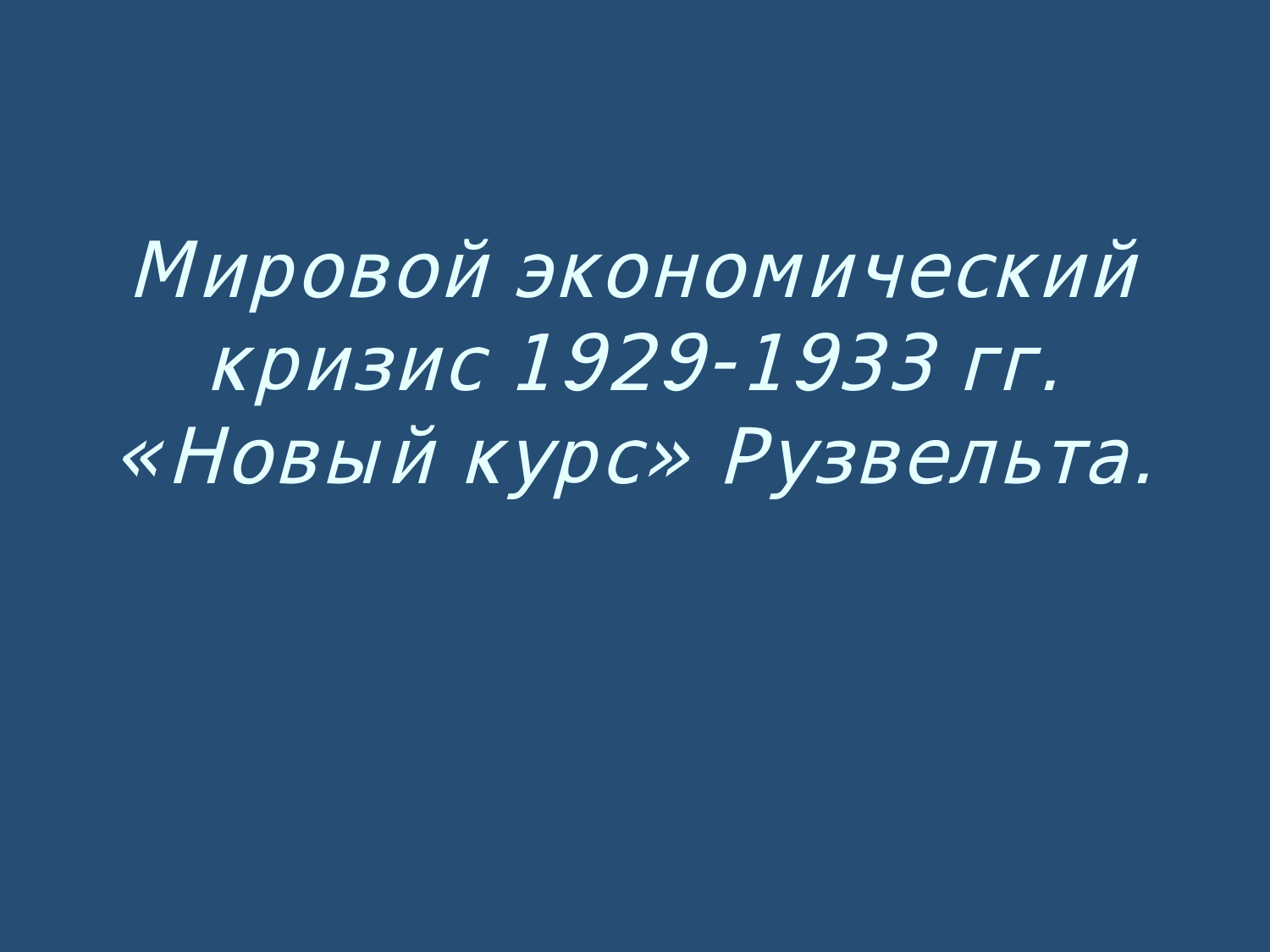

# Мировой экономический кризис 1929-1933 гг. «Новый курс» Рузвельта.